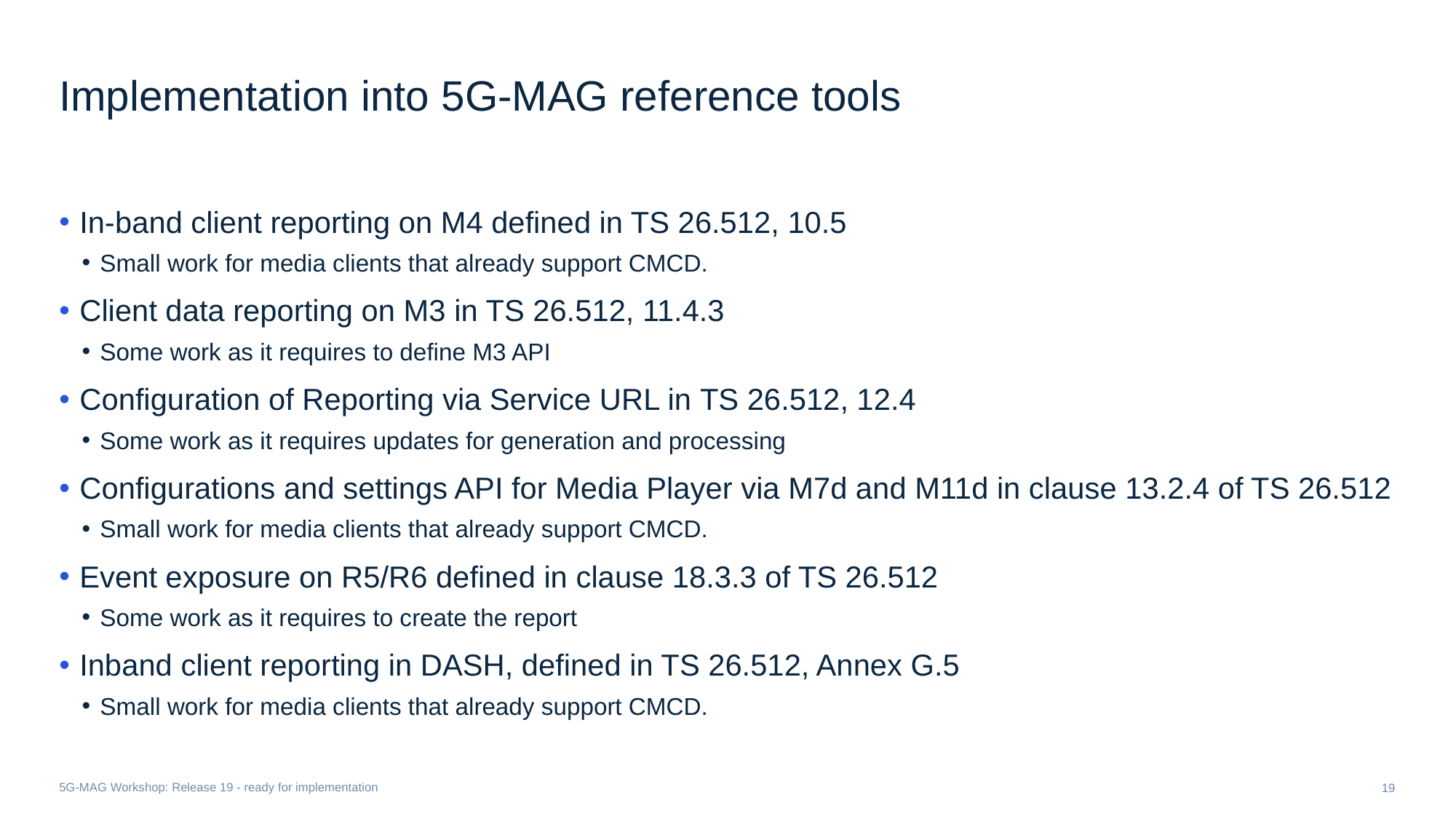

# Implementation into 5G-MAG reference tools

In-band client reporting on M4 defined in TS 26.512, 10.5
Small work for media clients that already support CMCD.
Client data reporting on M3 in TS 26.512, 11.4.3
Some work as it requires to define M3 API
Configuration of Reporting via Service URL in TS 26.512, 12.4
Some work as it requires updates for generation and processing
Configurations and settings API for Media Player via M7d and M11d in clause 13.2.4 of TS 26.512
Small work for media clients that already support CMCD.
Event exposure on R5/R6 defined in clause 18.3.3 of TS 26.512
Some work as it requires to create the report
Inband client reporting in DASH, defined in TS 26.512, Annex G.5
Small work for media clients that already support CMCD.
5G-MAG Workshop: Release 19 - ready for implementation